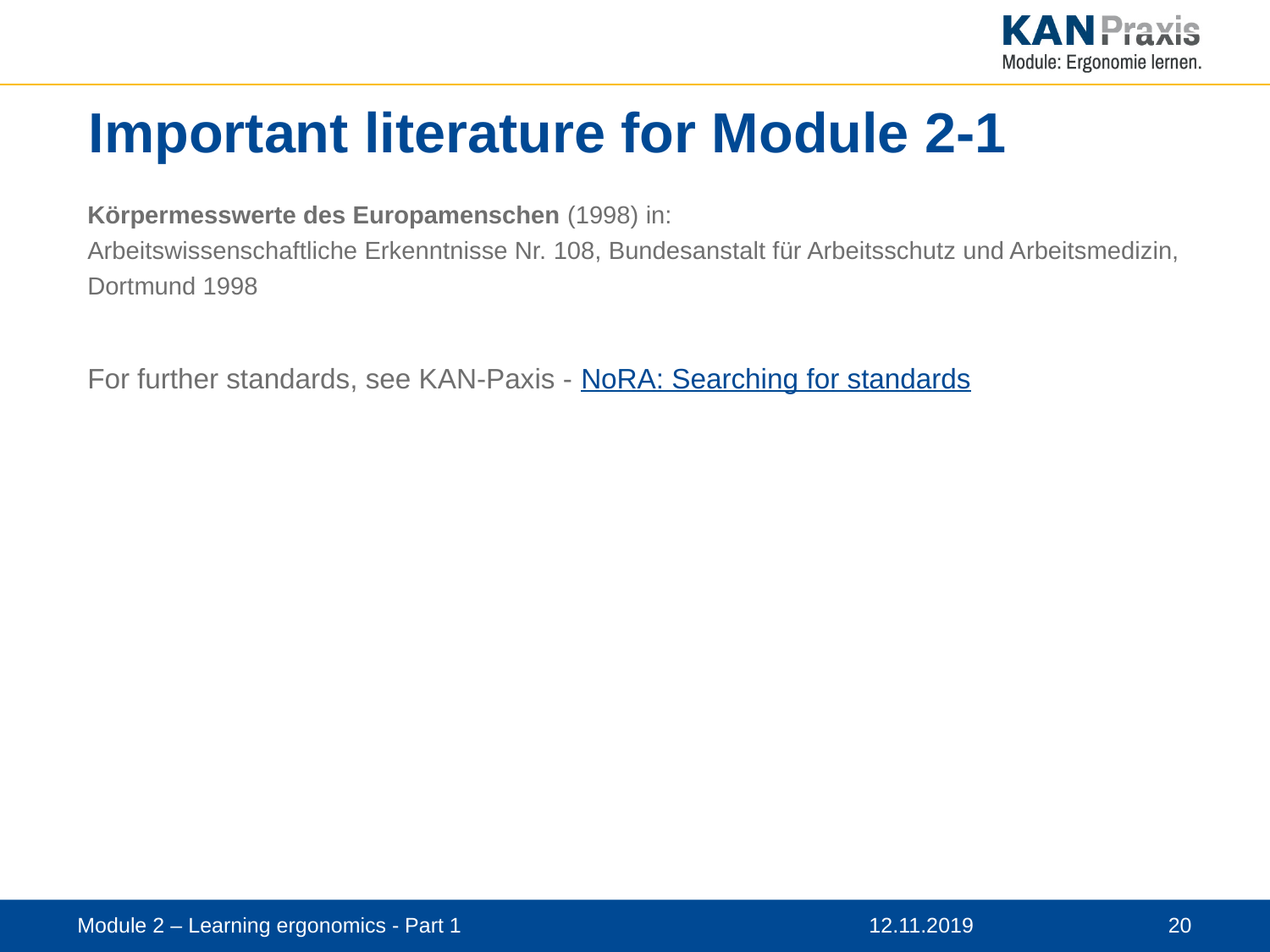

# Important literature for Module 2-1
Körpermesswerte des Europamenschen (1998) in:
Arbeitswissenschaftliche Erkenntnisse Nr. 108, Bundesanstalt für Arbeitsschutz und Arbeitsmedizin, Dortmund 1998

For further standards, see KAN-Paxis - NoRA: Searching for standards
Module 2 – Learning ergonomics - Part 1
12.11.2019
 20